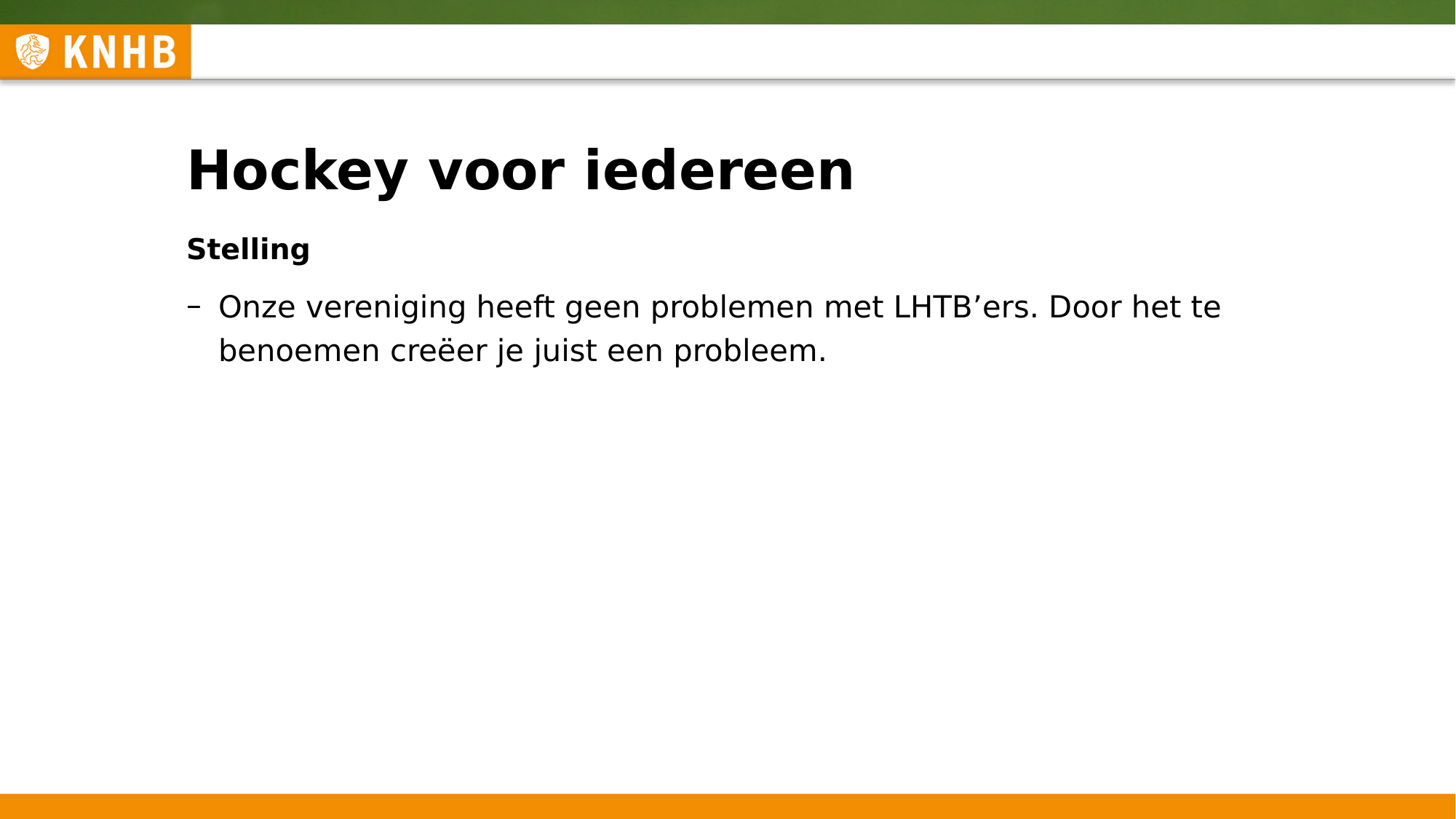

# Hockey voor iedereen
Stelling
Onze vereniging heeft geen problemen met LHTB’ers. Door het te benoemen creëer je juist een probleem.